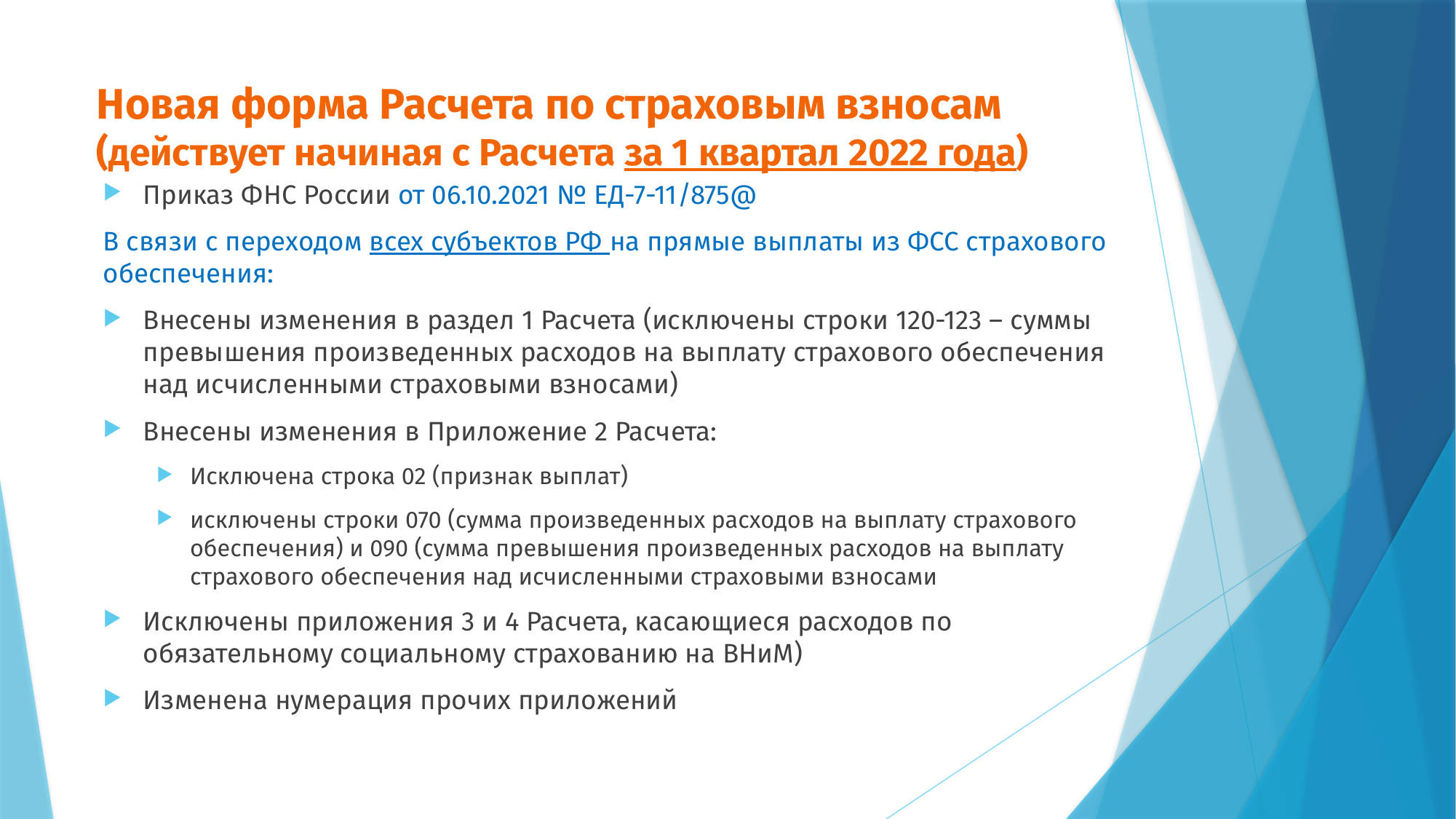

Новая форма Расчета по страховым взносам
(действует начиная с Расчета за 1 квартал 2022 года)
Приказ ФНС России от 06.10.2021 № ЕД-7-11/875@
В связи с переходом всех субъектов РФ на прямые выплаты из ФСС страхового обеспечения:
Внесены изменения в раздел 1 Расчета (исключены строки 120-123 – суммы превышения произведенных расходов на выплату страхового обеспечения над исчисленными страховыми взносами)
Внесены изменения в Приложение 2 Расчета:
Исключена строка 02 (признак выплат)
исключены строки 070 (сумма произведенных расходов на выплату страхового обеспечения) и 090 (сумма превышения произведенных расходов на выплату страхового обеспечения над исчисленными страховыми взносами
Исключены приложения 3 и 4 Расчета, касающиеся расходов по обязательному социальному страхованию на ВНиМ)
Изменена нумерация прочих приложений